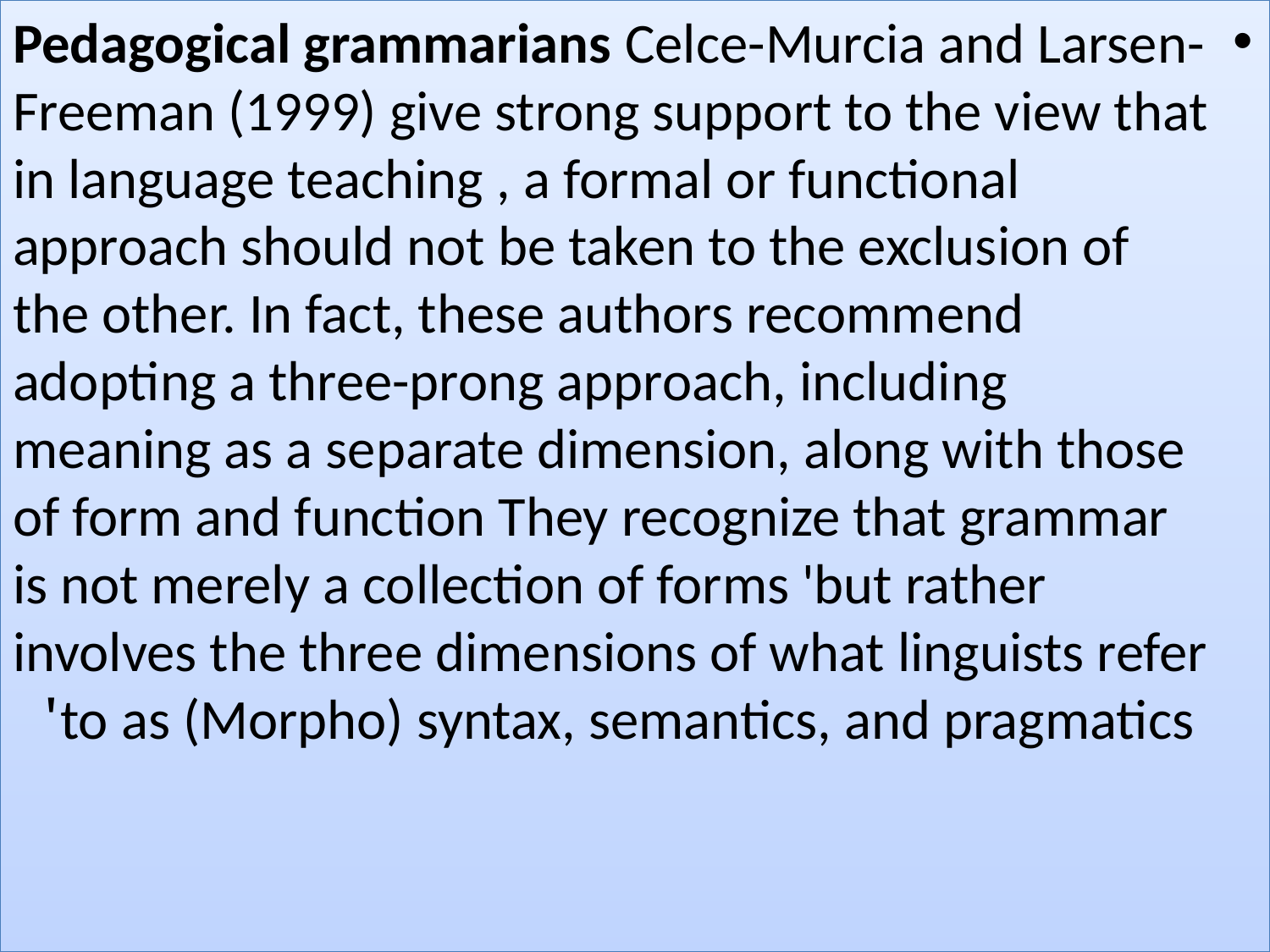

Pedagogical grammarians Celce-Murcia and Larsen-Freeman (1999) give strong support to the view that in language teaching , a formal or functional approach should not be taken to the exclusion of the other. In fact, these authors recommend adopting a three-prong approach, including meaning as a separate dimension, along with those of form and function They recognize that grammar is not merely a collection of forms 'but rather involves the three dimensions of what linguists refer to as (Morpho) syntax, semantics, and pragmatics'